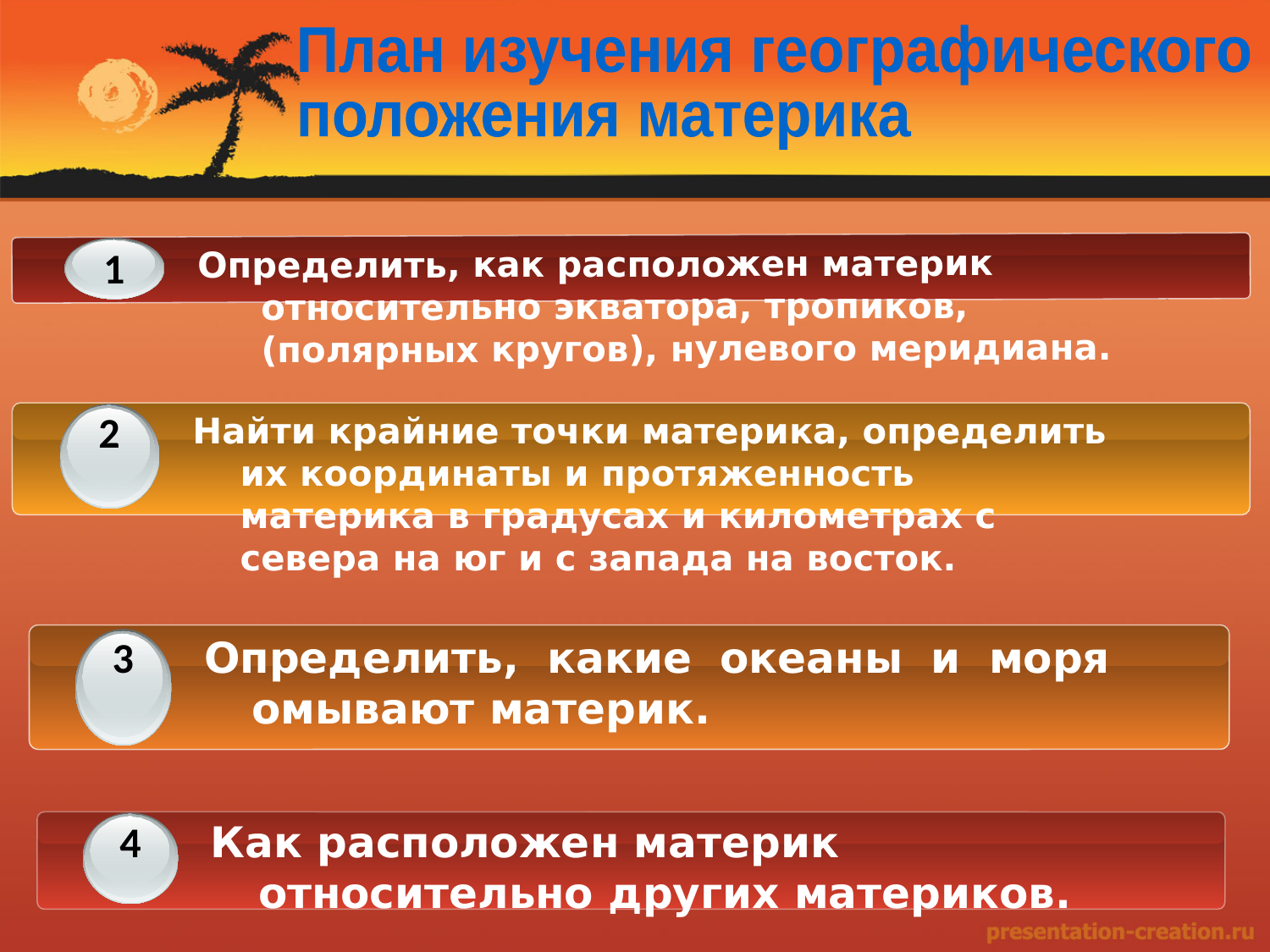

План изучения географического
положения материка

Определить, как расположен материк относительно экватора, тропиков, (полярных кругов), нулевого меридиана.
1

В
2
Найти крайние точки материка, определить их координаты и протяженность материка в градусах и километрах с севера на юг и с запада на восток.

3
Определить, какие океаны и моря омывают материк.

4
Как расположен материк относительно других материков.